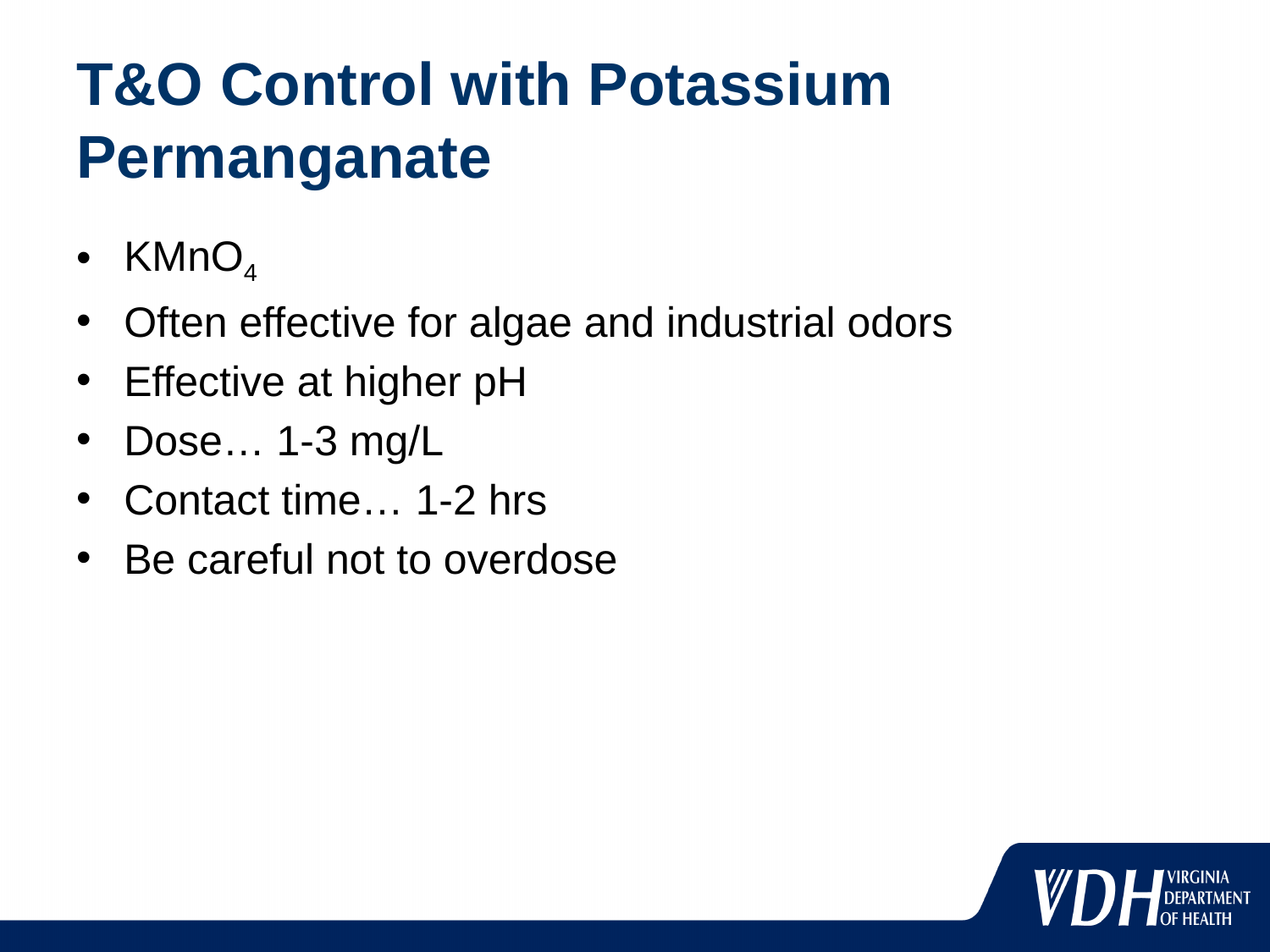

# T&O Control with Potassium Permanganate
KMnO4
Often effective for algae and industrial odors
Effective at higher pH
Dose… 1-3 mg/L
Contact time… 1-2 hrs
Be careful not to overdose